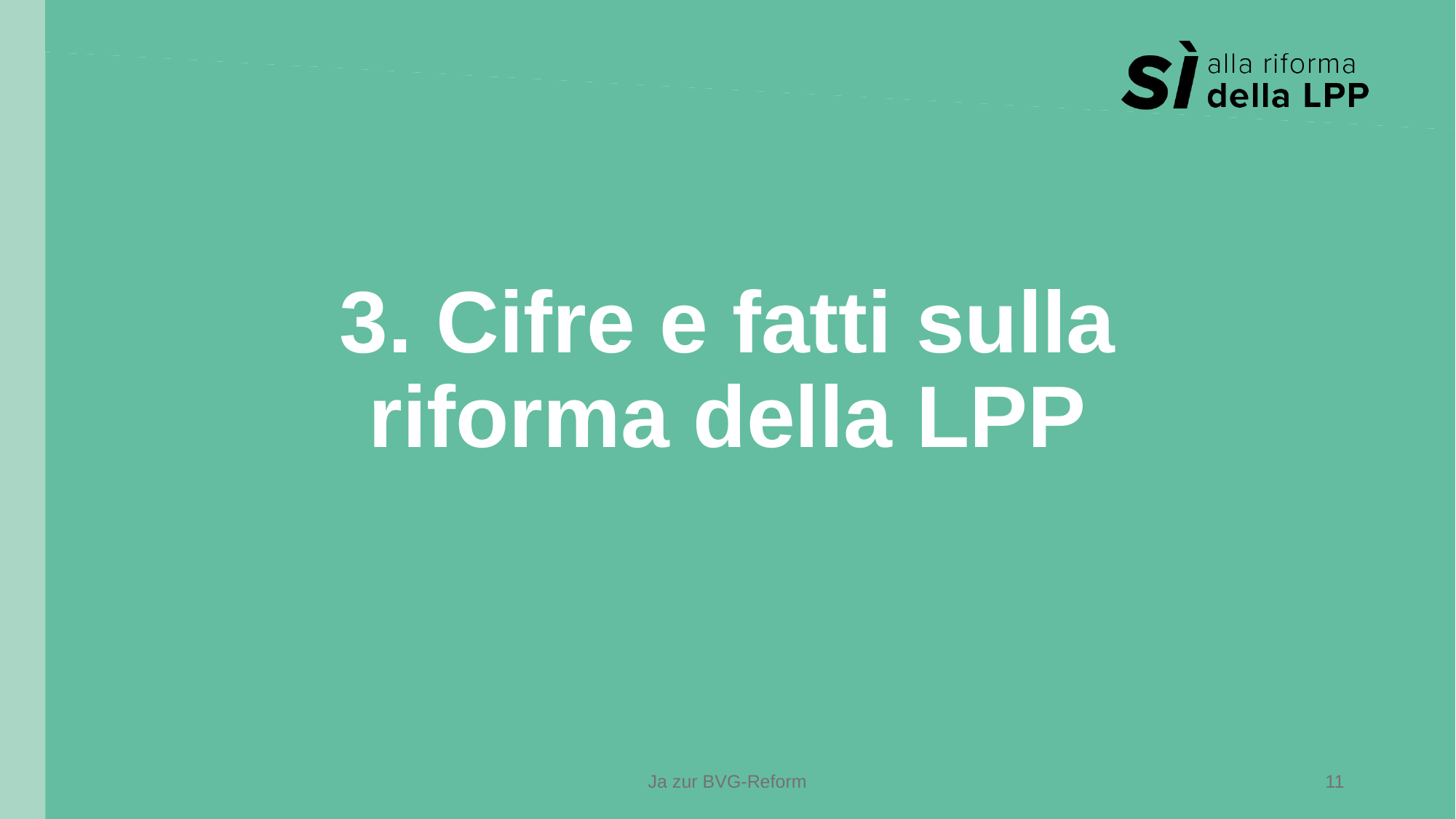

# 3. Cifre e fatti sulla riforma della LPP
Ja zur BVG-Reform
11